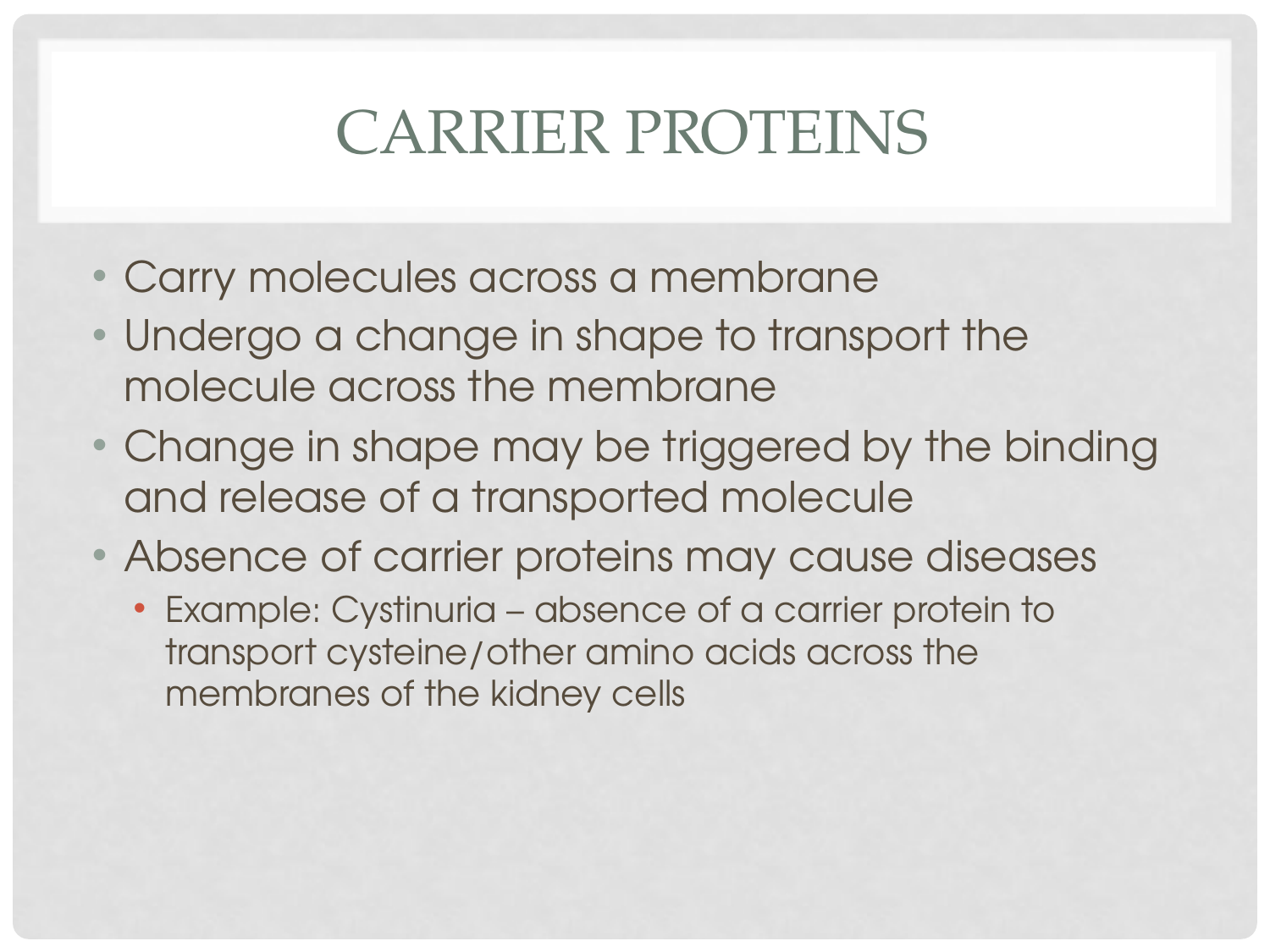

# Carrier proteins
Carry molecules across a membrane
Undergo a change in shape to transport the molecule across the membrane
Change in shape may be triggered by the binding and release of a transported molecule
Absence of carrier proteins may cause diseases
Example: Cystinuria – absence of a carrier protein to transport cysteine/other amino acids across the membranes of the kidney cells